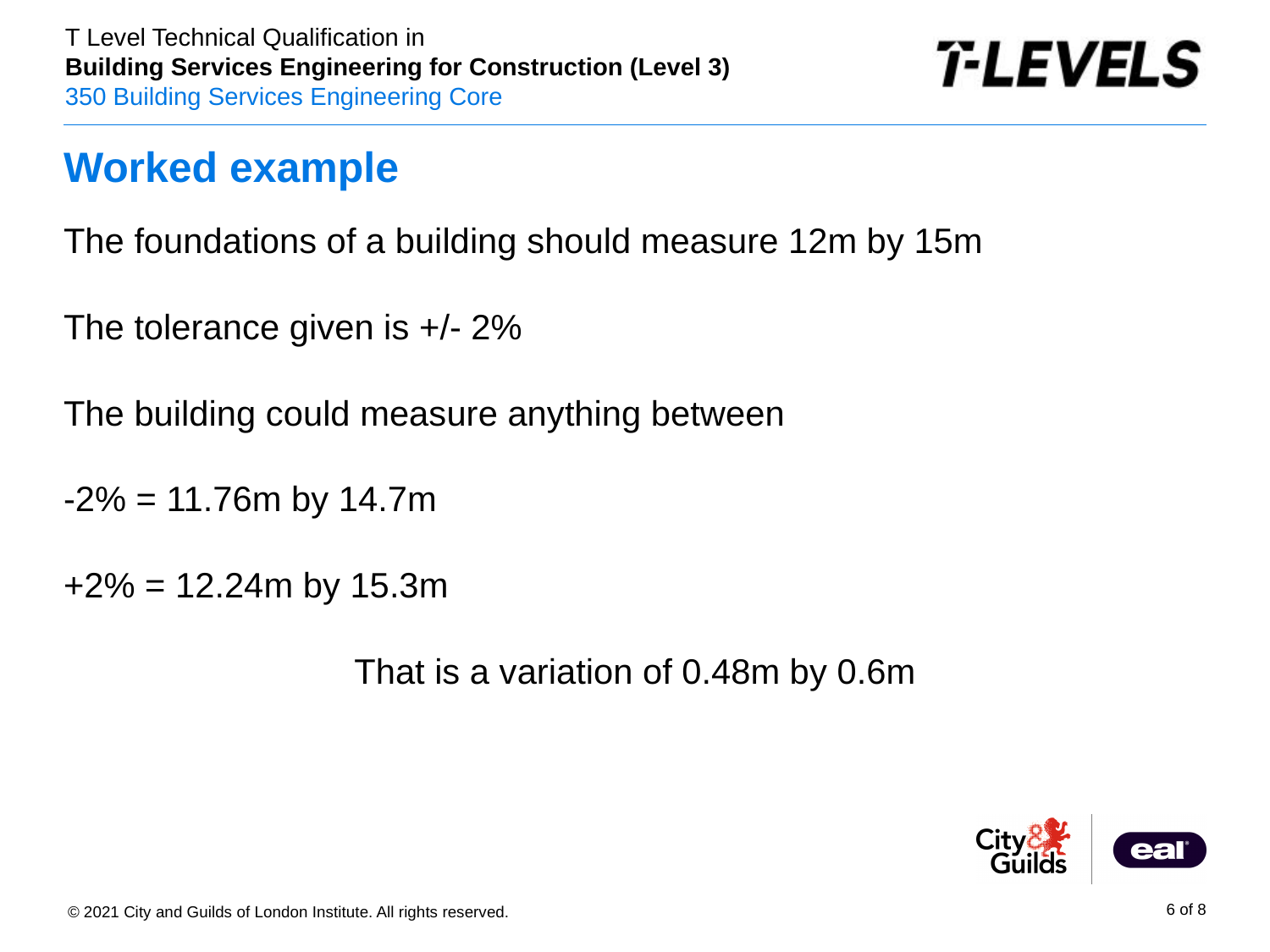

# Worked example
The foundations of a building should measure 12m by 15m
The tolerance given is +/- 2%
The building could measure anything between
-2% = 11.76m by 14.7m
+2% = 12.24m by 15.3m
That is a variation of 0.48m by 0.6m